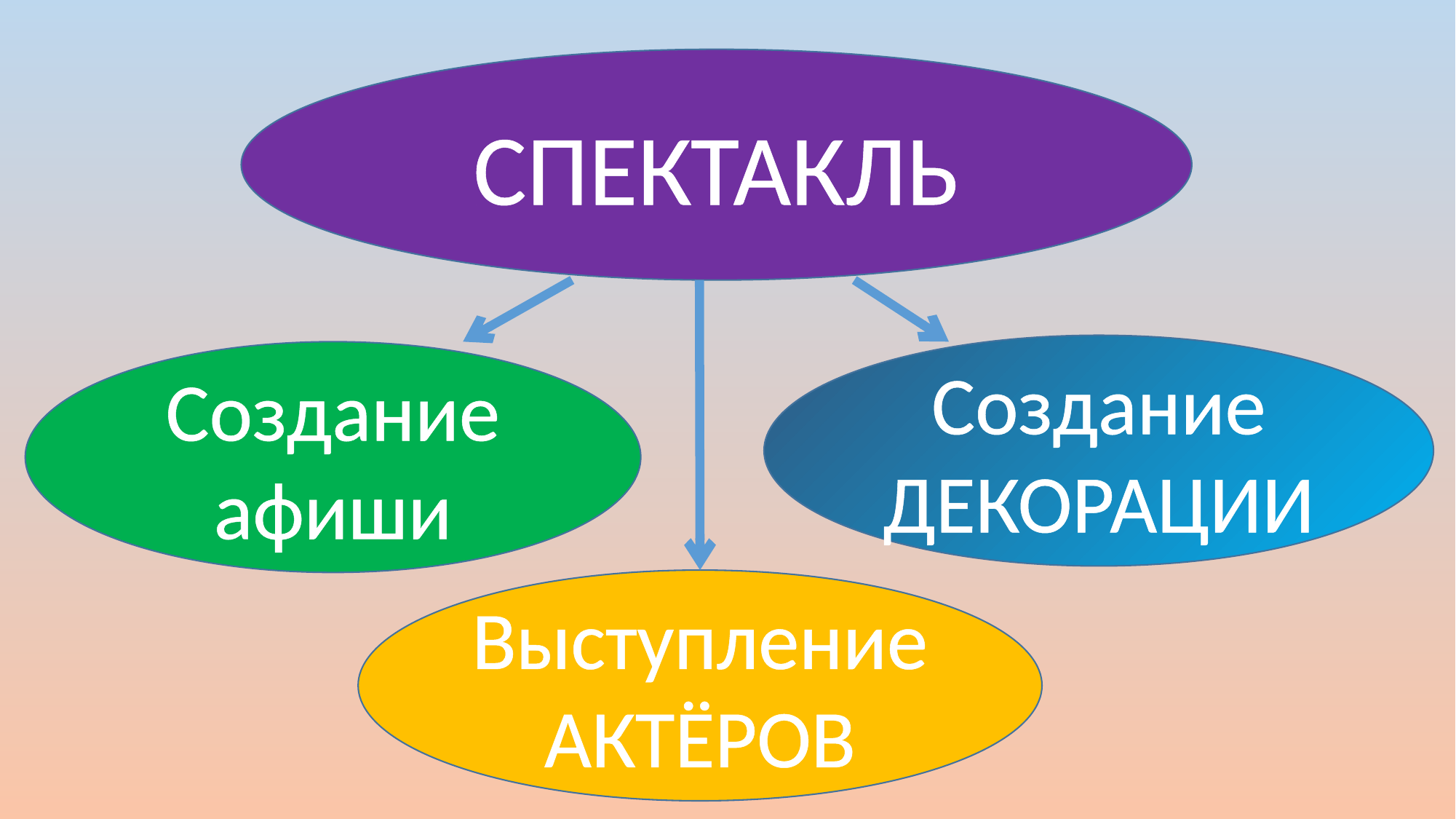

СПЕКТАКЛЬ
Создание ДЕКОРАЦИИ
Создание афиши
Выступление АКТЁРОВ